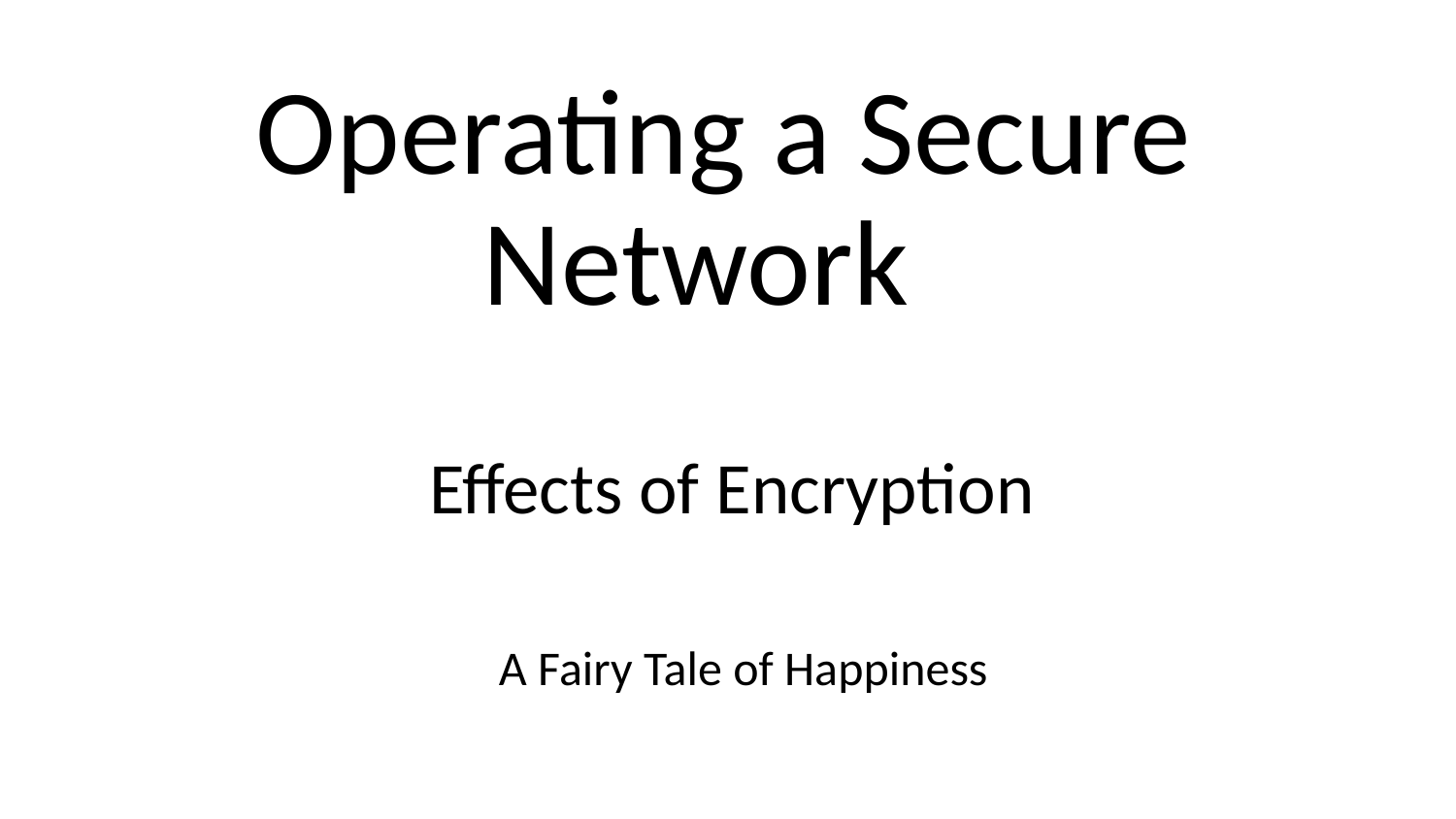

# Operating a Secure Network
 Effects of Encryption
 A Fairy Tale of Happiness